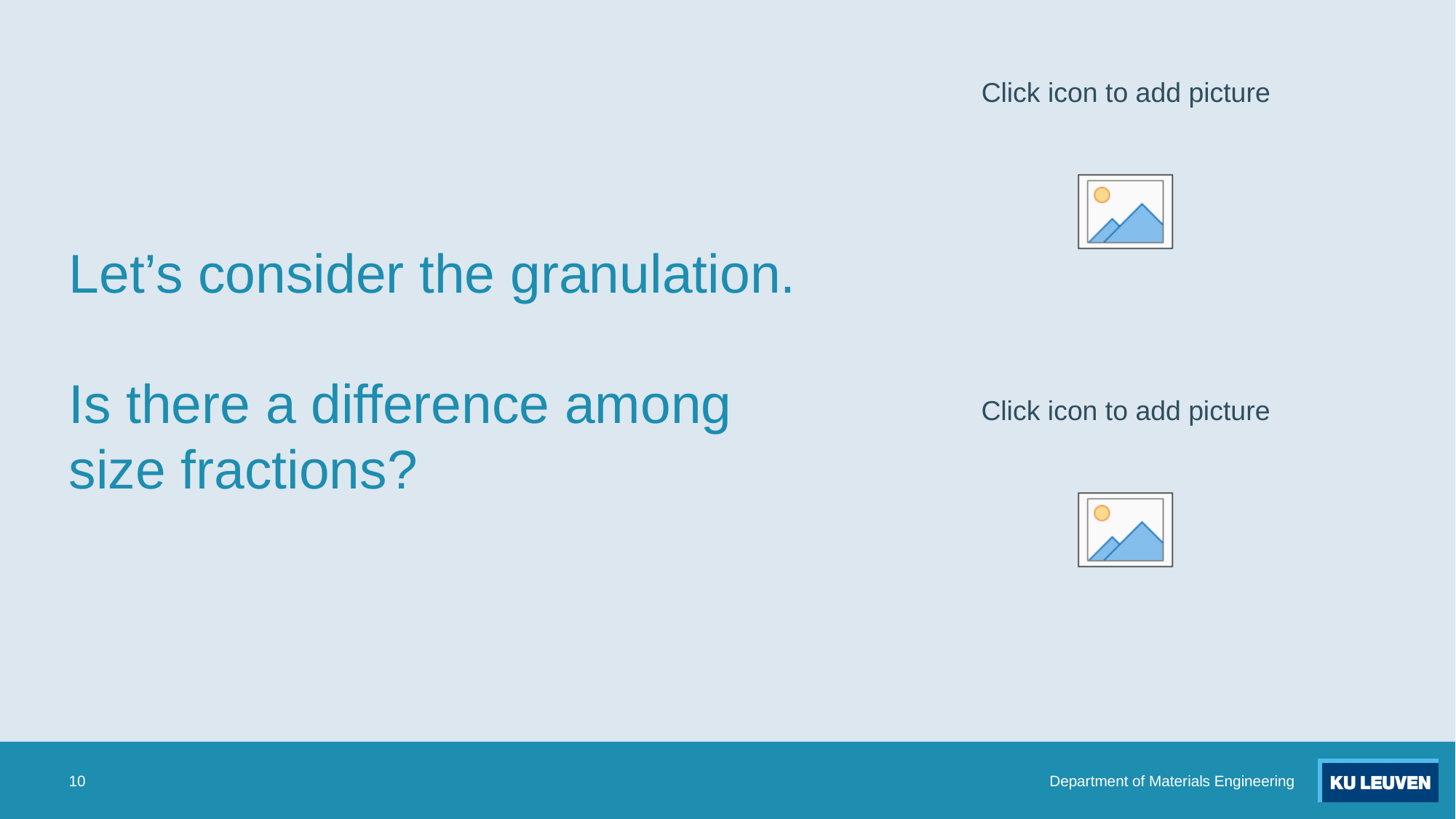

# Let’s consider the granulation. Is there a difference among size fractions?

10
Department of Materials Engineering